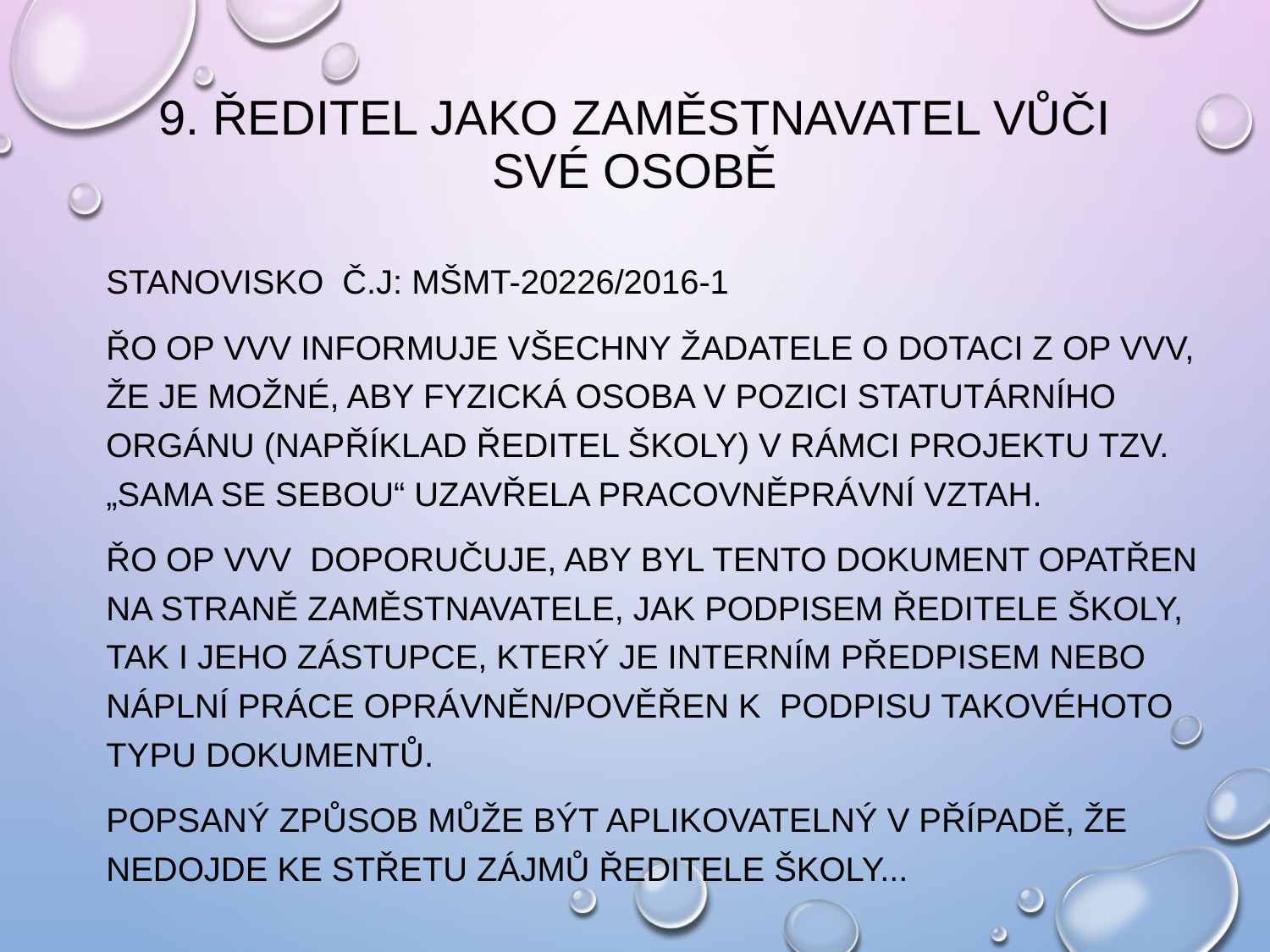

# 9. Ředitel jako zaměstnavatel vůči své osobě
Stanovisko  č.j: MŠMT-20226/2016-1
ŘO OP VVV informuje všechny žadatele o dotaci z OP VVV, že je možné, aby fyzická osoba v pozici statutárního orgánu (například ředitel školy) v rámci projektu tzv. „sama se sebou“ uzavřela pracovněprávní vztah.
ŘO OP VVV  doporučuje, aby byl tento dokument opatřen na straně zaměstnavatele, jak podpisem ředitele školy, tak i jeho zástupce, který je interním předpisem nebo náplní práce oprávněn/pověřen k  podpisu takovéhoto typu dokumentů.
Popsaný způsob může být aplikovatelný v případě, že nedojde ke střetu zájmů ředitele školy...